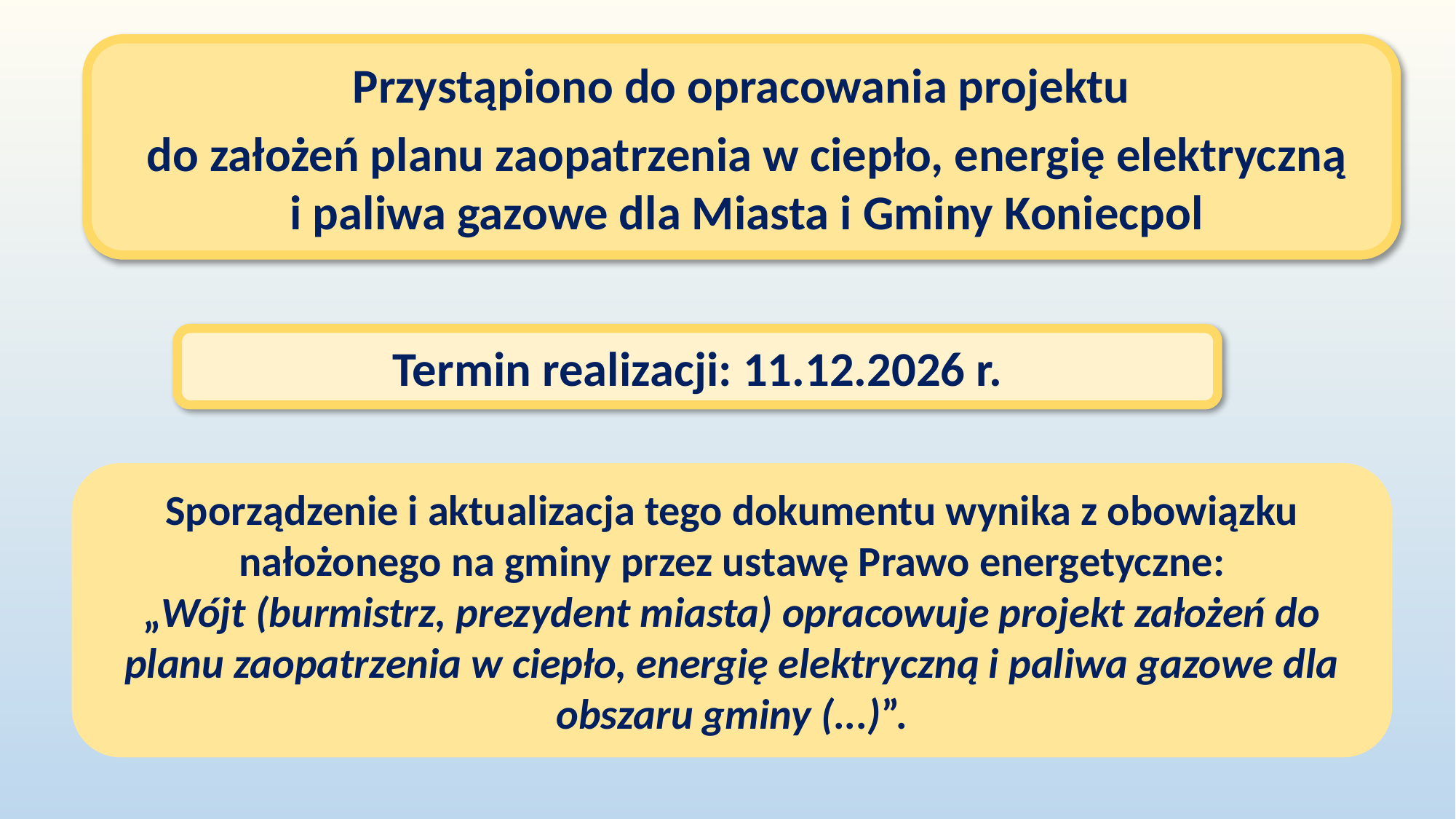

Przystąpiono do opracowania projektu
 do założeń planu zaopatrzenia w ciepło, energię elektryczną
 i paliwa gazowe dla Miasta i Gminy Koniecpol
Termin realizacji: 11.12.2026 r.
Sporządzenie i aktualizacja tego dokumentu wynika z obowiązku nałożonego na gminy przez ustawę Prawo energetyczne:
„Wójt (burmistrz, prezydent miasta) opracowuje projekt założeń do planu zaopatrzenia w ciepło, energię elektryczną i paliwa gazowe dla obszaru gminy (...)”.